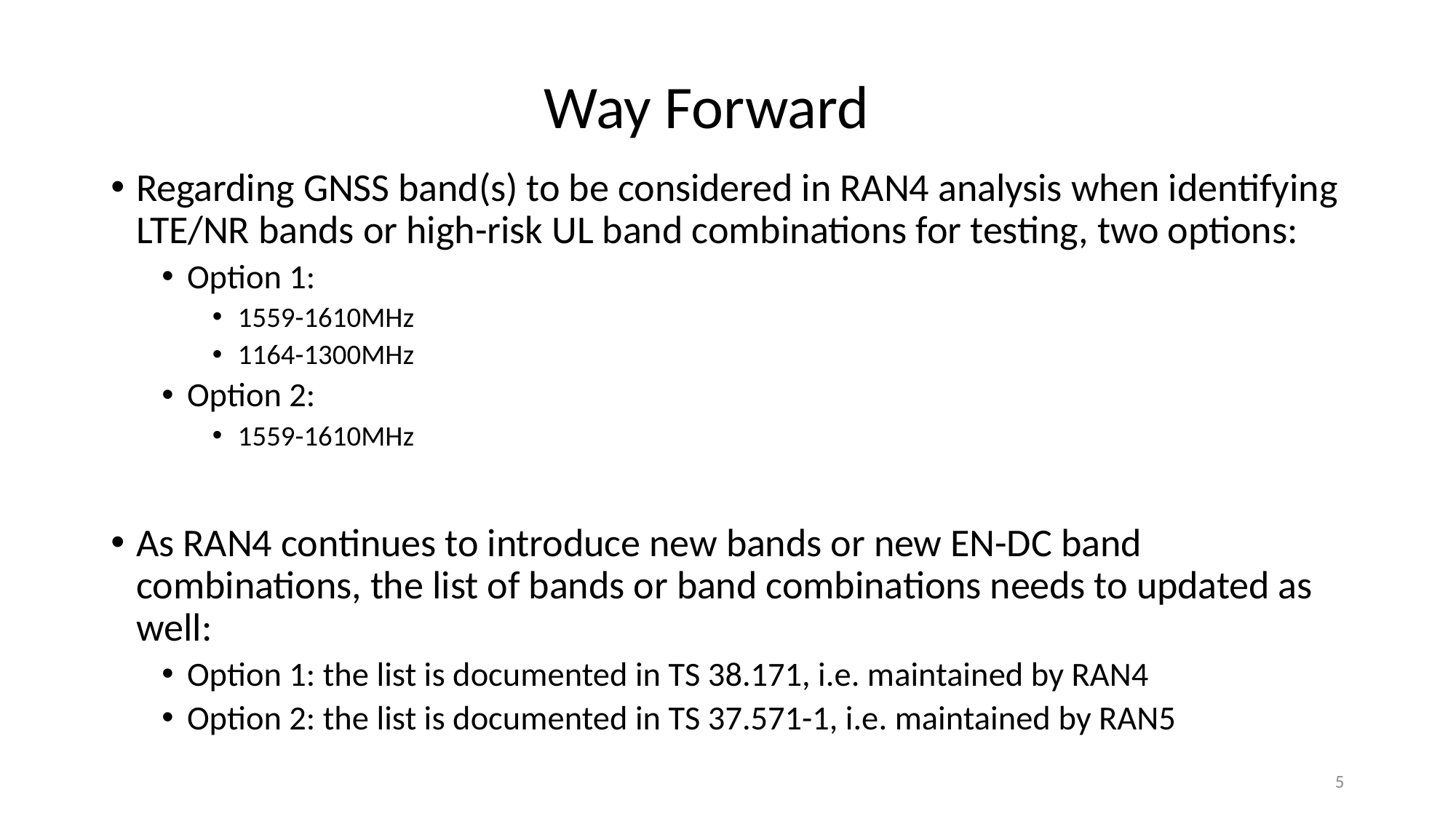

# Way Forward

Regarding GNSS band(s) to be considered in RAN4 analysis when identifying LTE/NR bands or high-risk UL band combinations for testing, two options:
Option 1:
1559-1610MHz
1164-1300MHz
Option 2:
1559-1610MHz

As RAN4 continues to introduce new bands or new EN-DC band combinations, the list of bands or band combinations needs to updated as well:
Option 1: the list is documented in TS 38.171, i.e. maintained by RAN4
Option 2: the list is documented in TS 37.571-1, i.e. maintained by RAN5

5